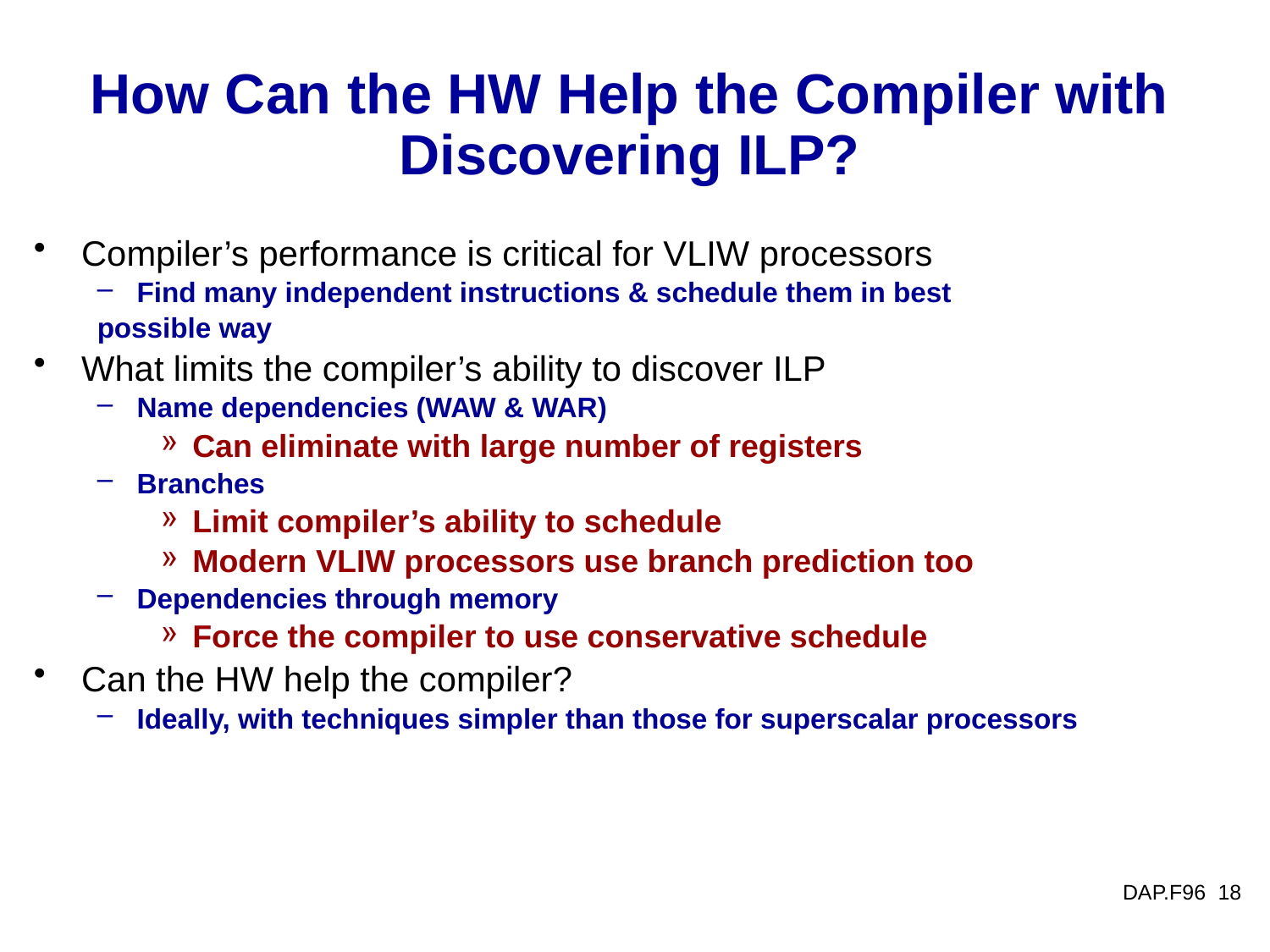

# How Can the HW Help the Compiler with Discovering ILP?
Compiler’s performance is critical for VLIW processors
Find many independent instructions & schedule them in best
possible way
What limits the compiler’s ability to discover ILP
Name dependencies (WAW & WAR)
Can eliminate with large number of registers
Branches
Limit compiler’s ability to schedule
Modern VLIW processors use branch prediction too
Dependencies through memory
Force the compiler to use conservative schedule
Can the HW help the compiler?
Ideally, with techniques simpler than those for superscalar processors